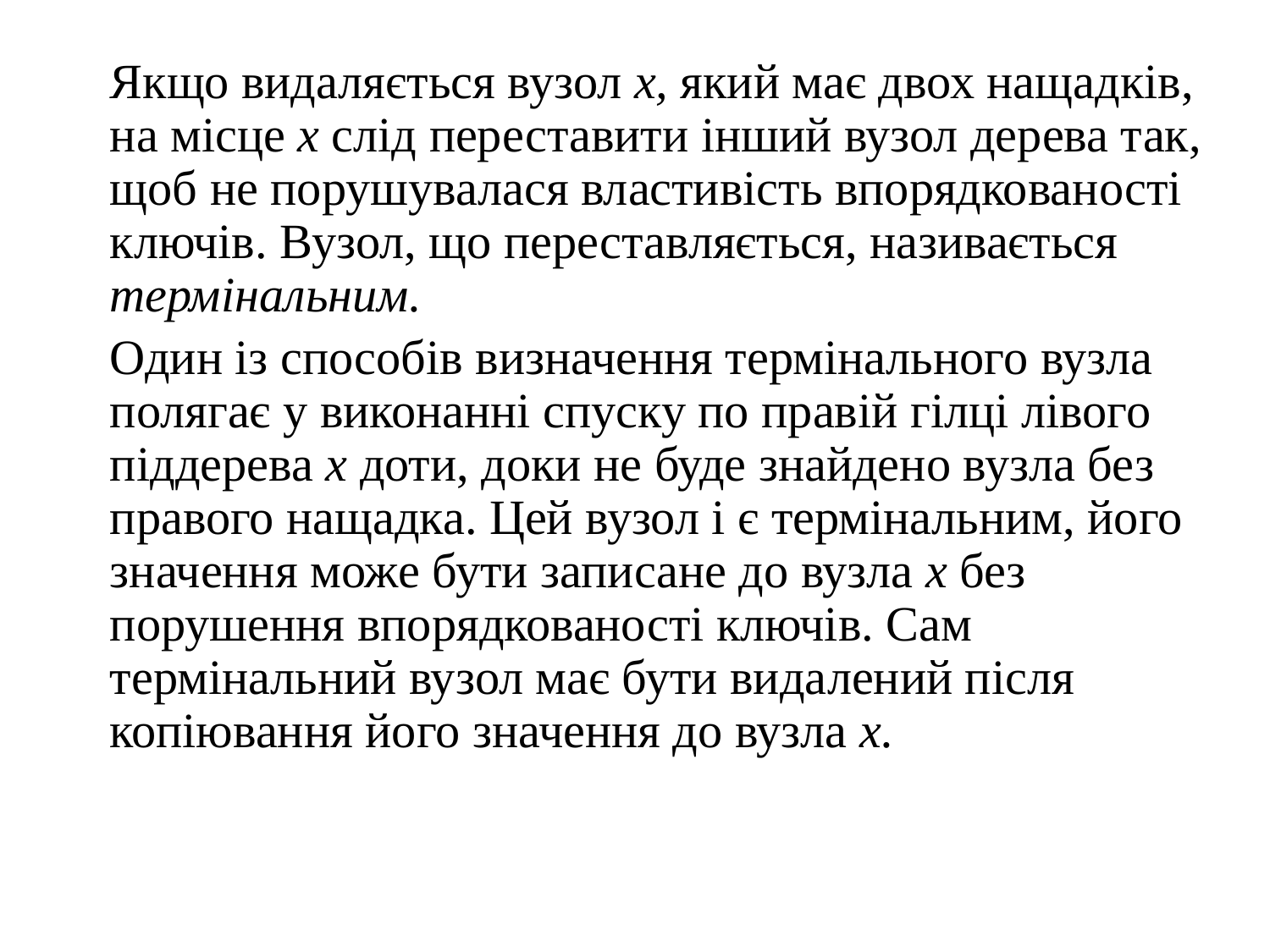

Якщо видаляється вузол х, який має двох нащадків, на місце х слід переставити інший вузол дерева так, щоб не порушувалася властивість впорядкованості ключів. Вузол, що переставляється, називається термінальним.
	Один із способів визначення термінального вузла полягає у виконанні спуску по правій гілці лівого піддерева х доти, доки не буде знайдено вузла без правого нащадка. Цей вузол і є термінальним, його значення може бути записане до вузла х без порушення впорядкованості ключів. Сам термінальний вузол має бути видалений після копіювання його значення до вузла х.